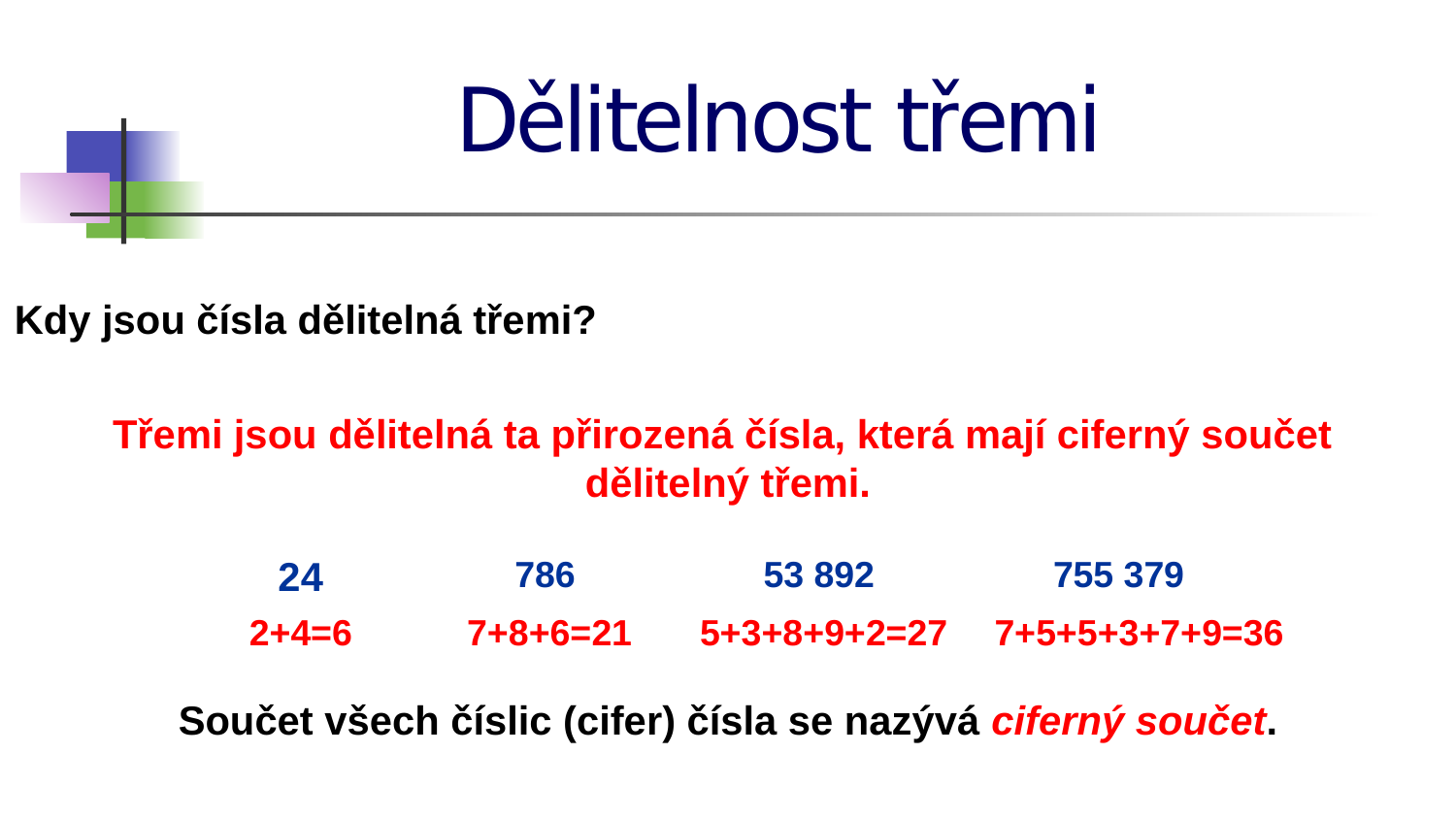

# Dělitelnost třemi
Kdy jsou čísla dělitelná třemi?
Třemi jsou dělitelná ta přirozená čísla, která mají ciferný součet
dělitelný třemi.
53 892
755 379
24
786
2+4=6
7+8+6=21
5+3+8+9+2=27
7+5+5+3+7+9=36
Součet všech číslic (cifer) čísla se nazývá ciferný součet.